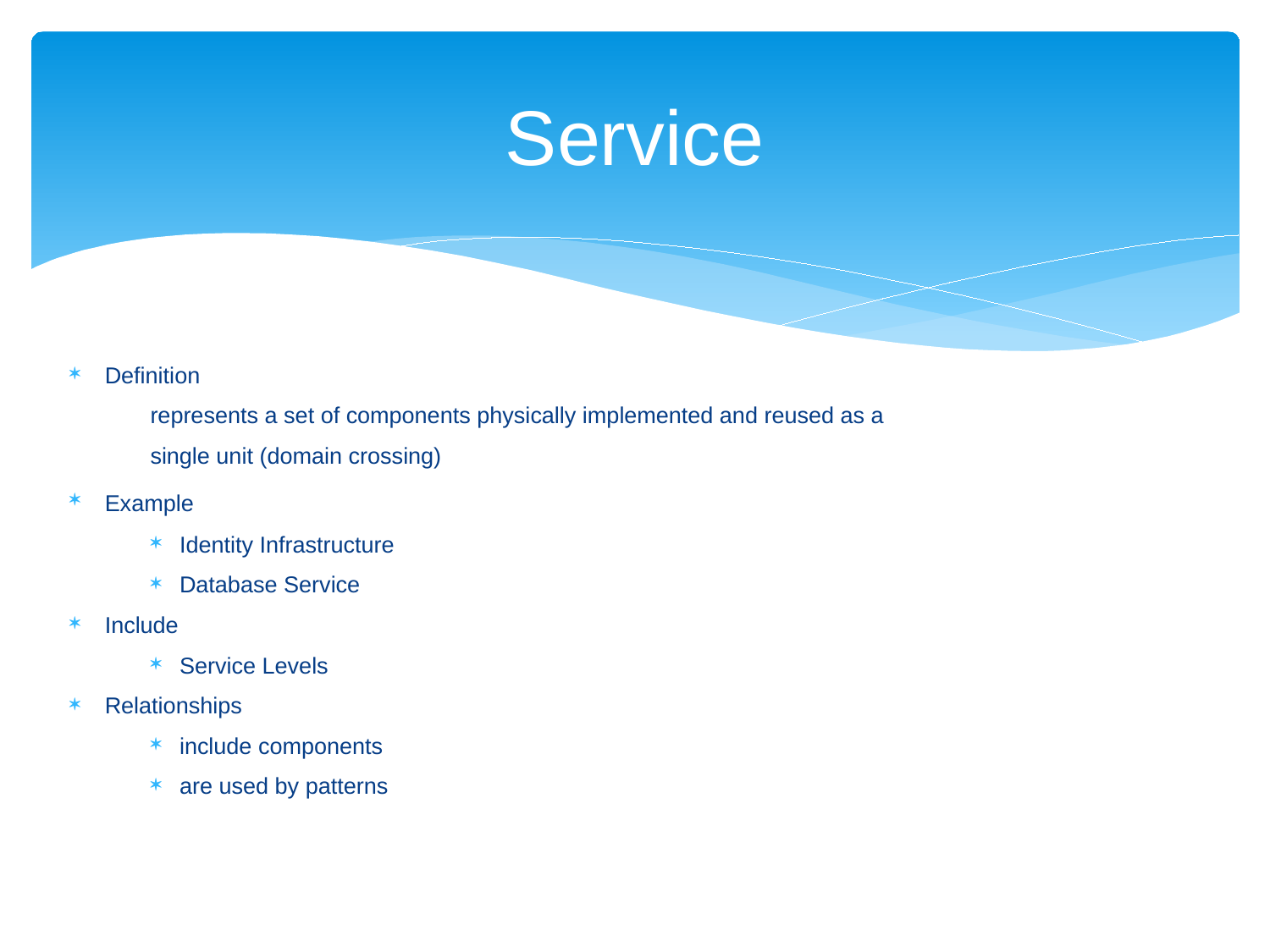

# Service
Definition
represents a set of components physically implemented and reused as a
single unit (domain crossing)
Example
Identity Infrastructure
Database Service
Include
Service Levels
Relationships
include components
are used by patterns